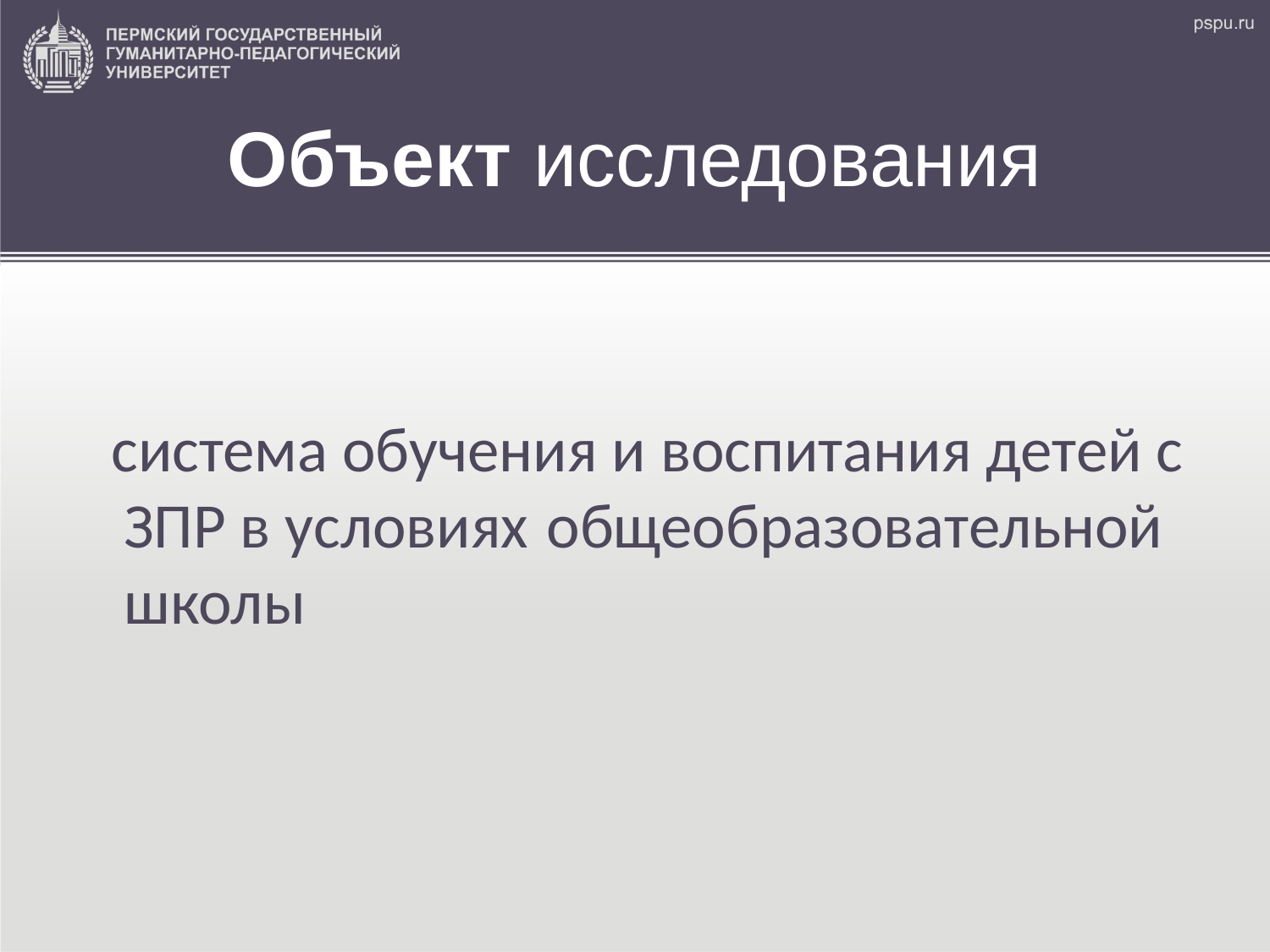

# Объект исследования

  система обучения и воспитания детей с ЗПР в условиях общеобразовательной школы